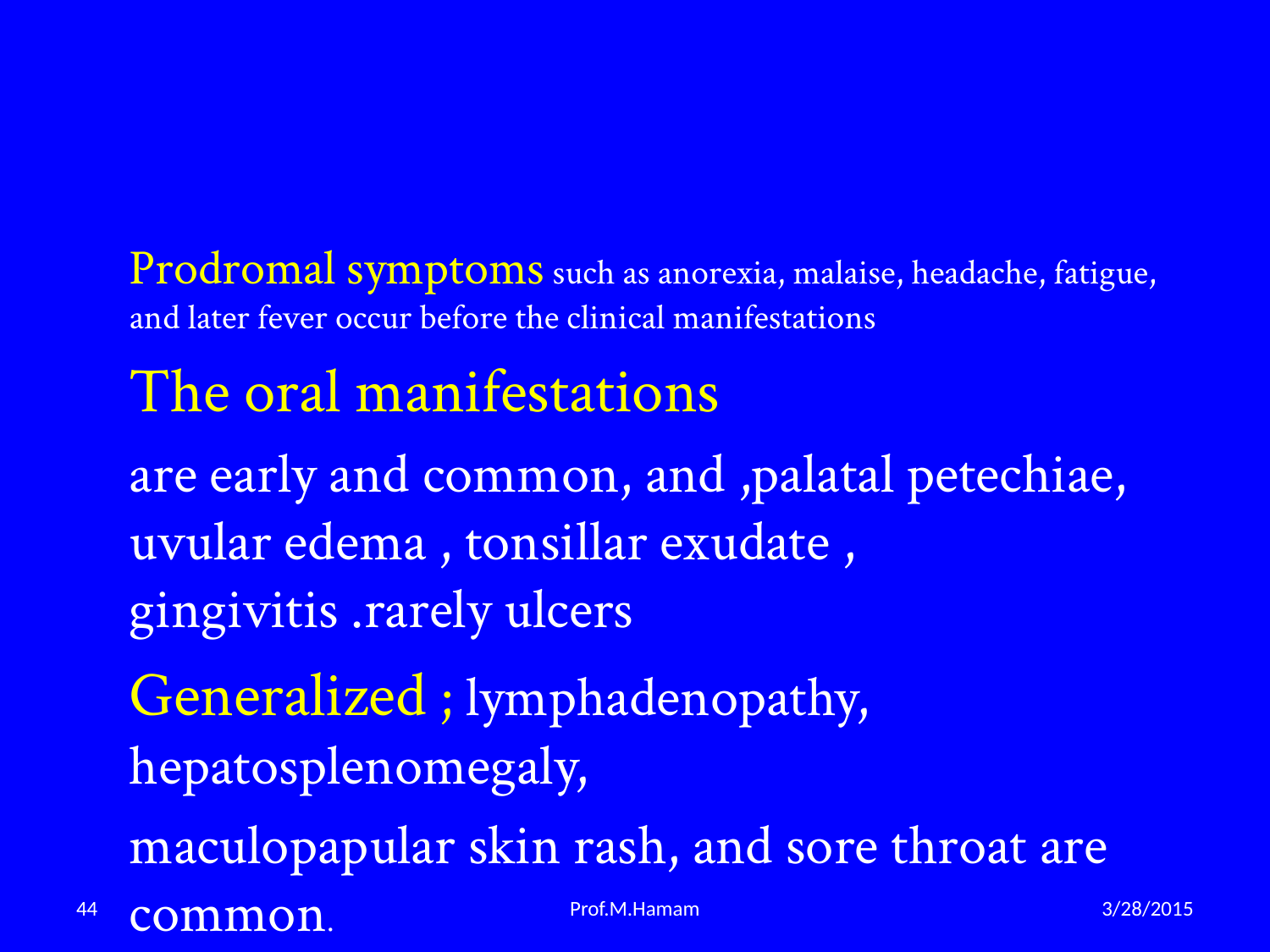

#

Prodromal symptoms such as anorexia, malaise, headache, fatigue, and later fever occur before the clinical manifestations
The oral manifestations
are early and common, and ,palatal petechiae, uvular edema , tonsillar exudate , gingivitis .rarely ulcers
Generalized ; lymphadenopathy, hepatosplenomegaly,
maculopapular skin rash, and sore throat are common.
44
Prof.M.Hamam
3/28/2015